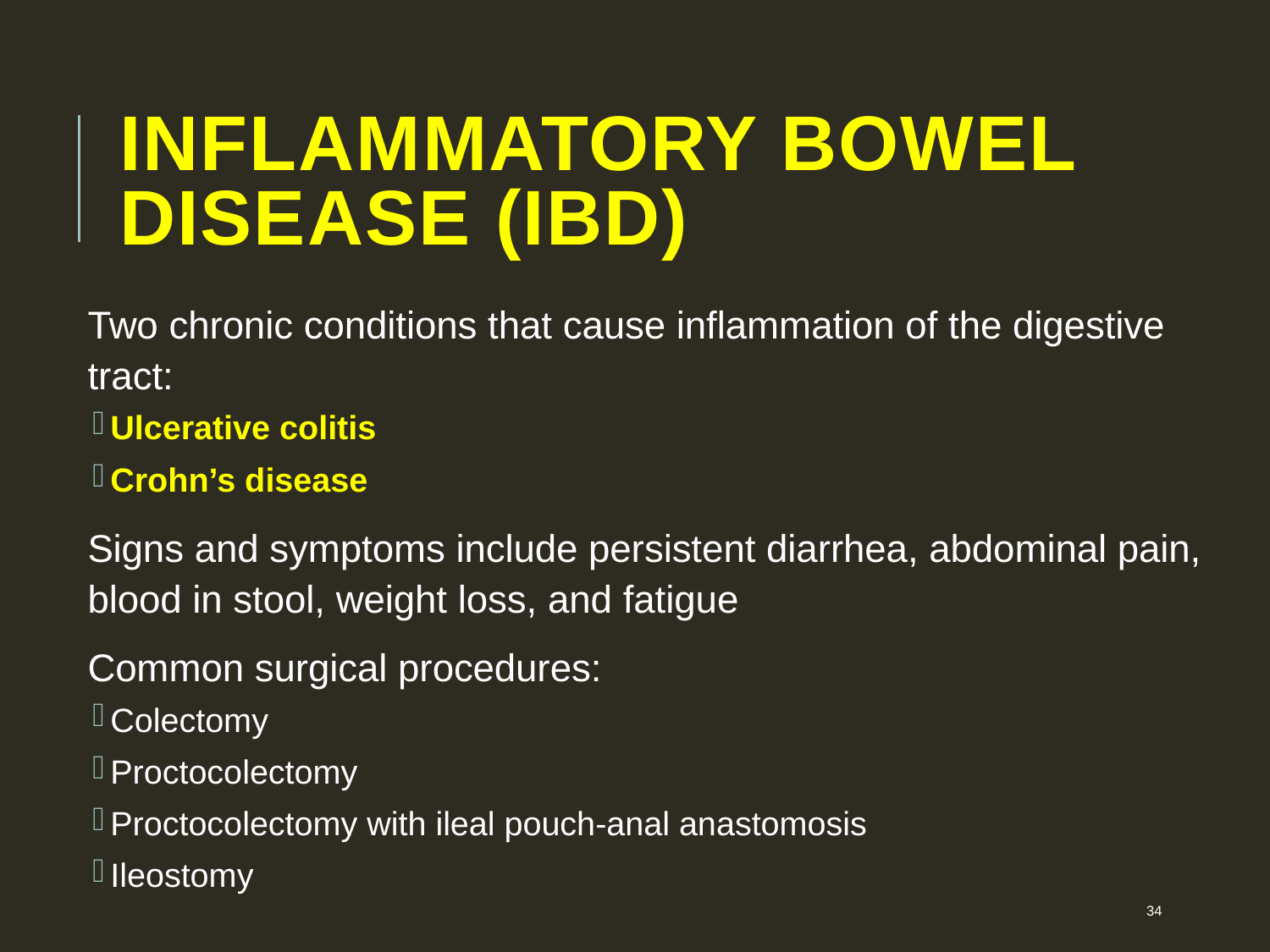

# Inflammatory Bowel Disease (IBD)
Two chronic conditions that cause inflammation of the digestive tract:
Ulcerative colitis
Crohn’s disease
Signs and symptoms include persistent diarrhea, abdominal pain, blood in stool, weight loss, and fatigue
Common surgical procedures:
Colectomy
Proctocolectomy
Proctocolectomy with ileal pouch-anal anastomosis
Ileostomy
 34